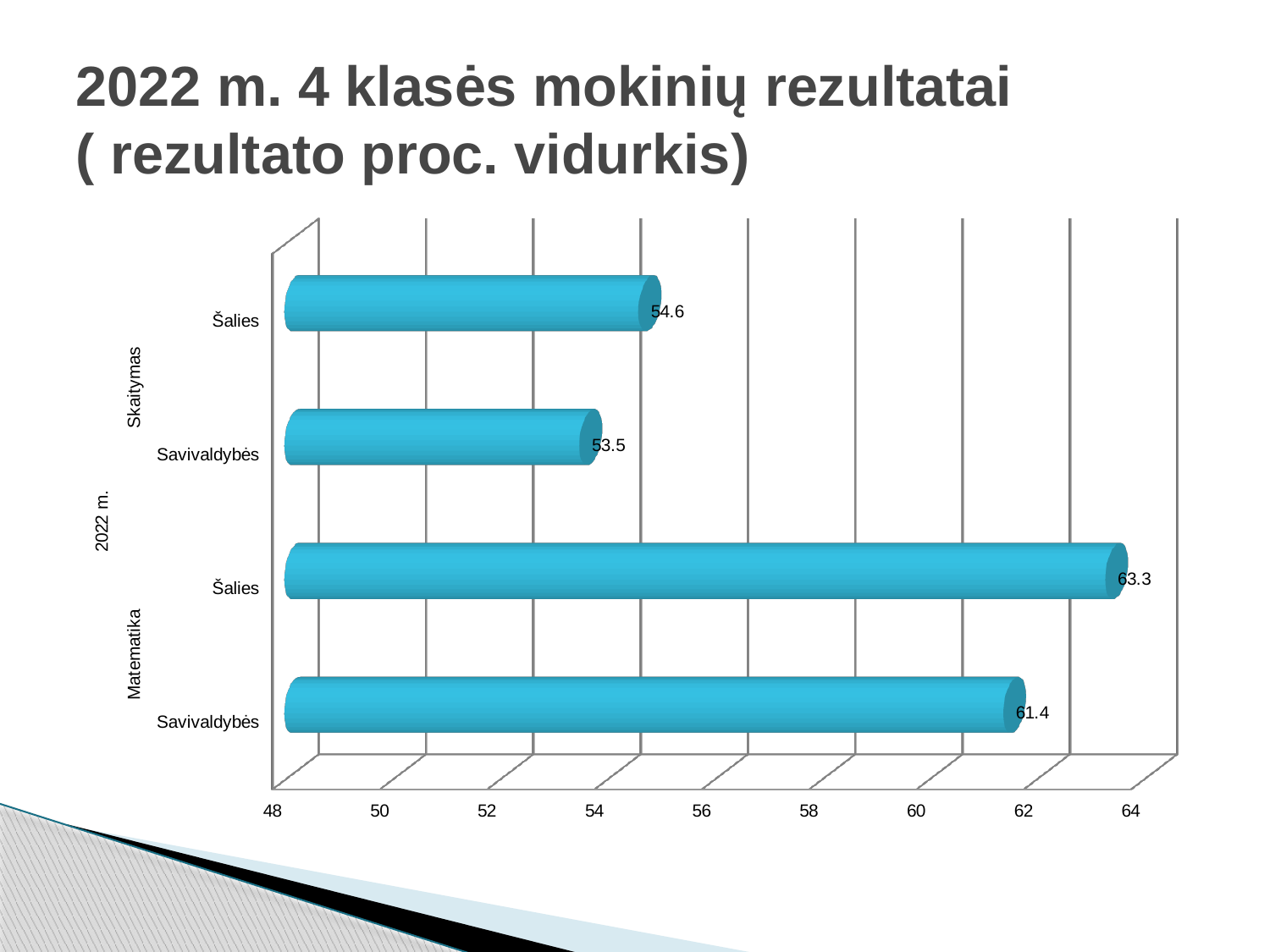

# 2022 m. 4 klasės mokinių rezultatai ( rezultato proc. vidurkis)

[unsupported chart]